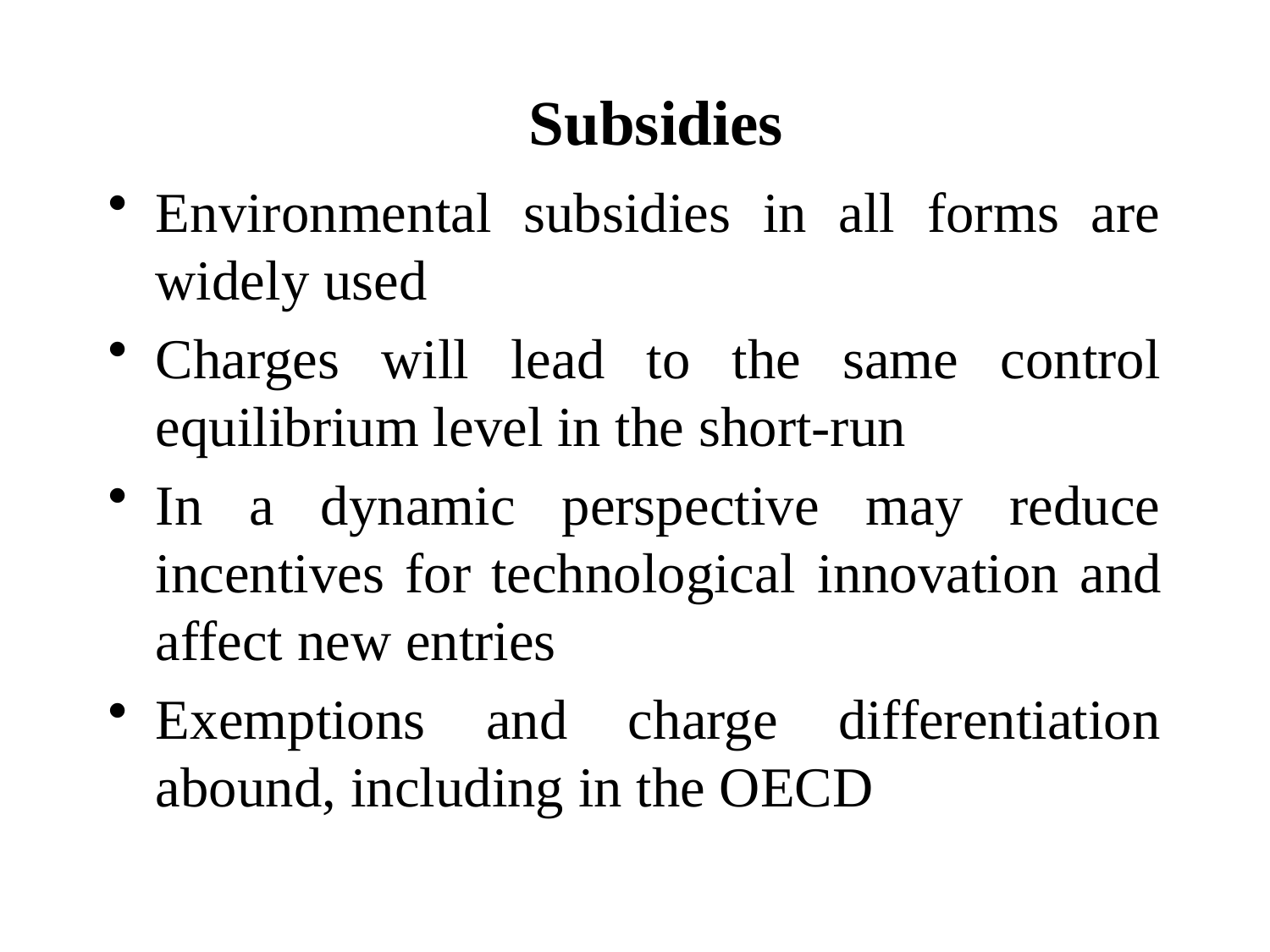

# Subsidies
Environmental subsidies in all forms are widely used
Charges will lead to the same control equilibrium level in the short-run
In a dynamic perspective may reduce incentives for technological innovation and affect new entries
Exemptions and charge differentiation abound, including in the OECD